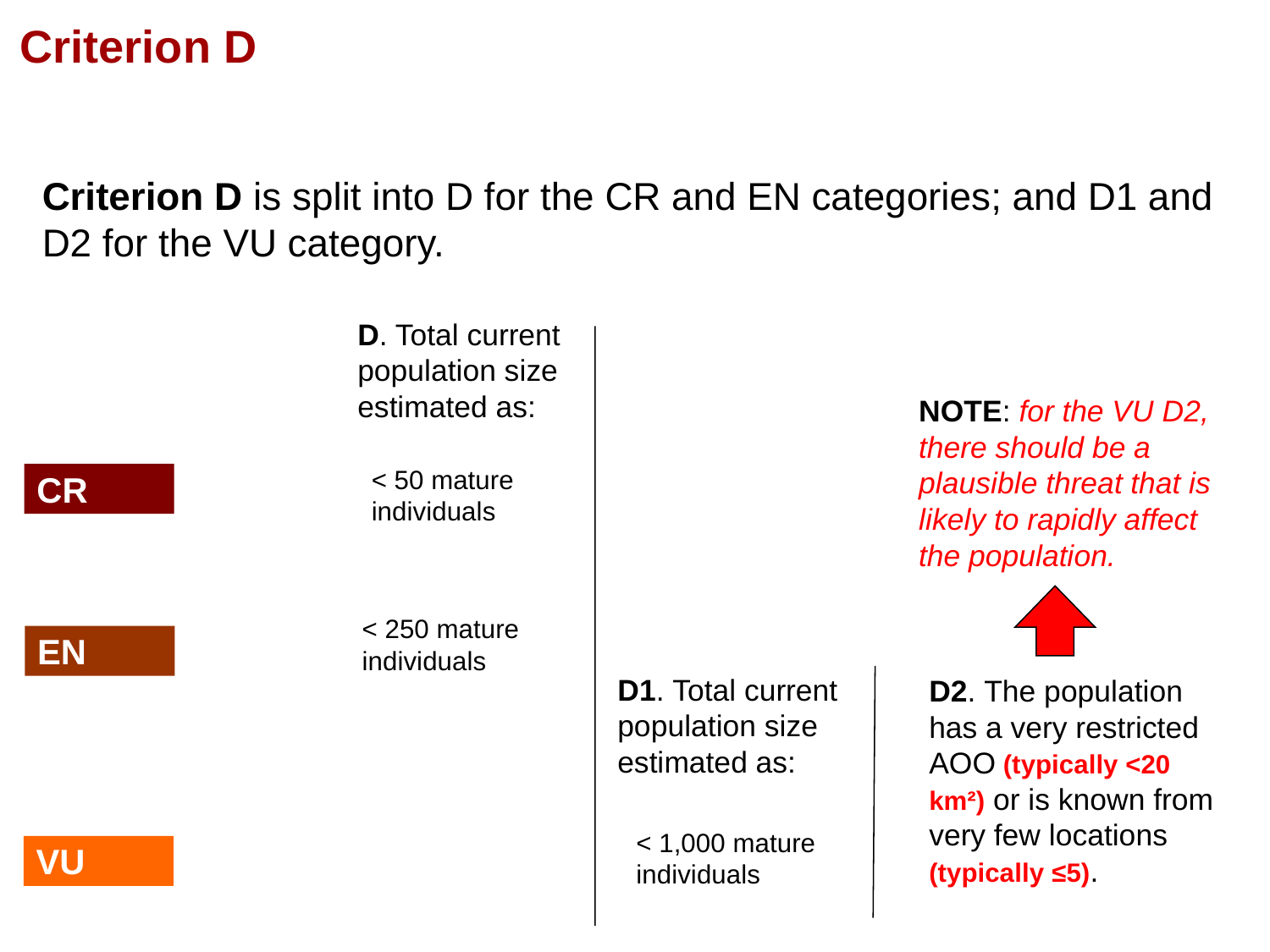

Criterion D
Criterion D is split into D for the CR and EN categories; and D1 and D2 for the VU category.
D. Total current population size estimated as:

D1. Total current population size estimated as:
NOTE: for the VU D2, there should be a plausible threat that is likely to rapidly affect the population.
< 50 mature individuals
CR

< 250 mature individuals
EN

D2. The population has a very restricted AOO (typically <20 km²) or is known from very few locations (typically ≤5).

< 1,000 mature individuals
VU